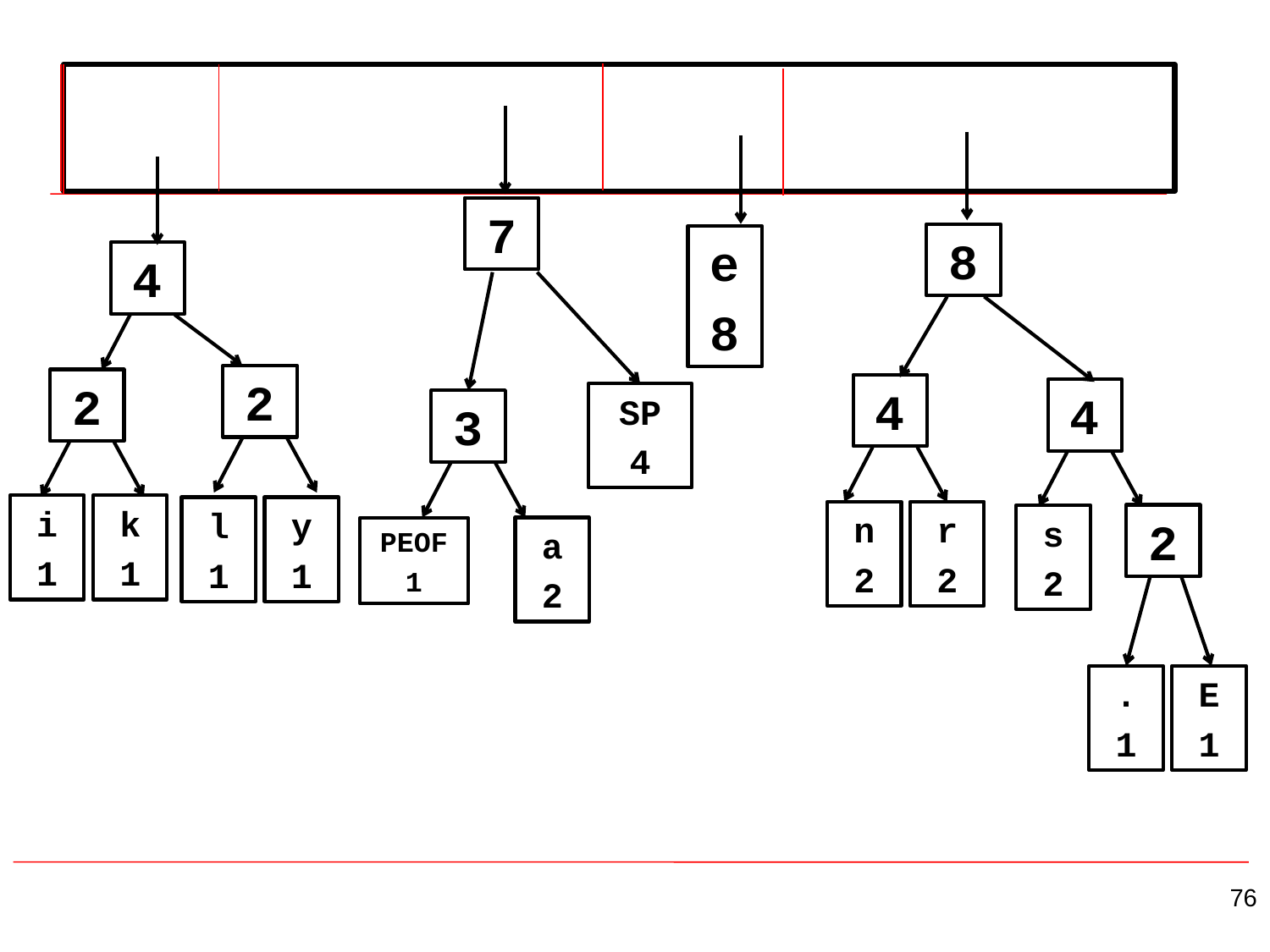

7
8
e
8
4
2
2
4
4
SP
4
3
i
1
k
1
l
1
y
1
n
2
r
2
2
s
2
a
2
PEOF
1
.
1
E
1
76